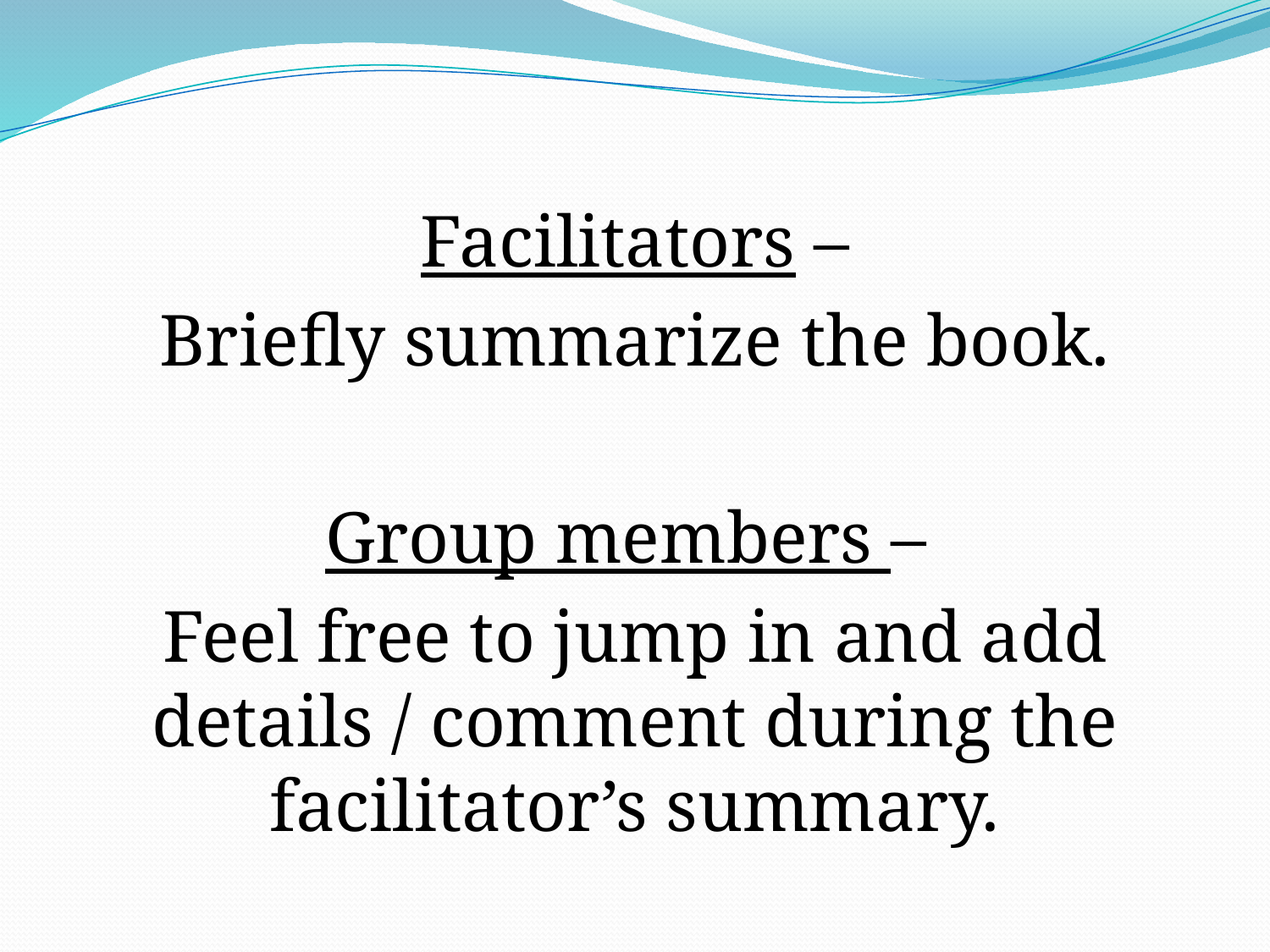

Facilitators –
Briefly summarize the book.

Group members –
Feel free to jump in and add details / comment during the facilitator’s summary.